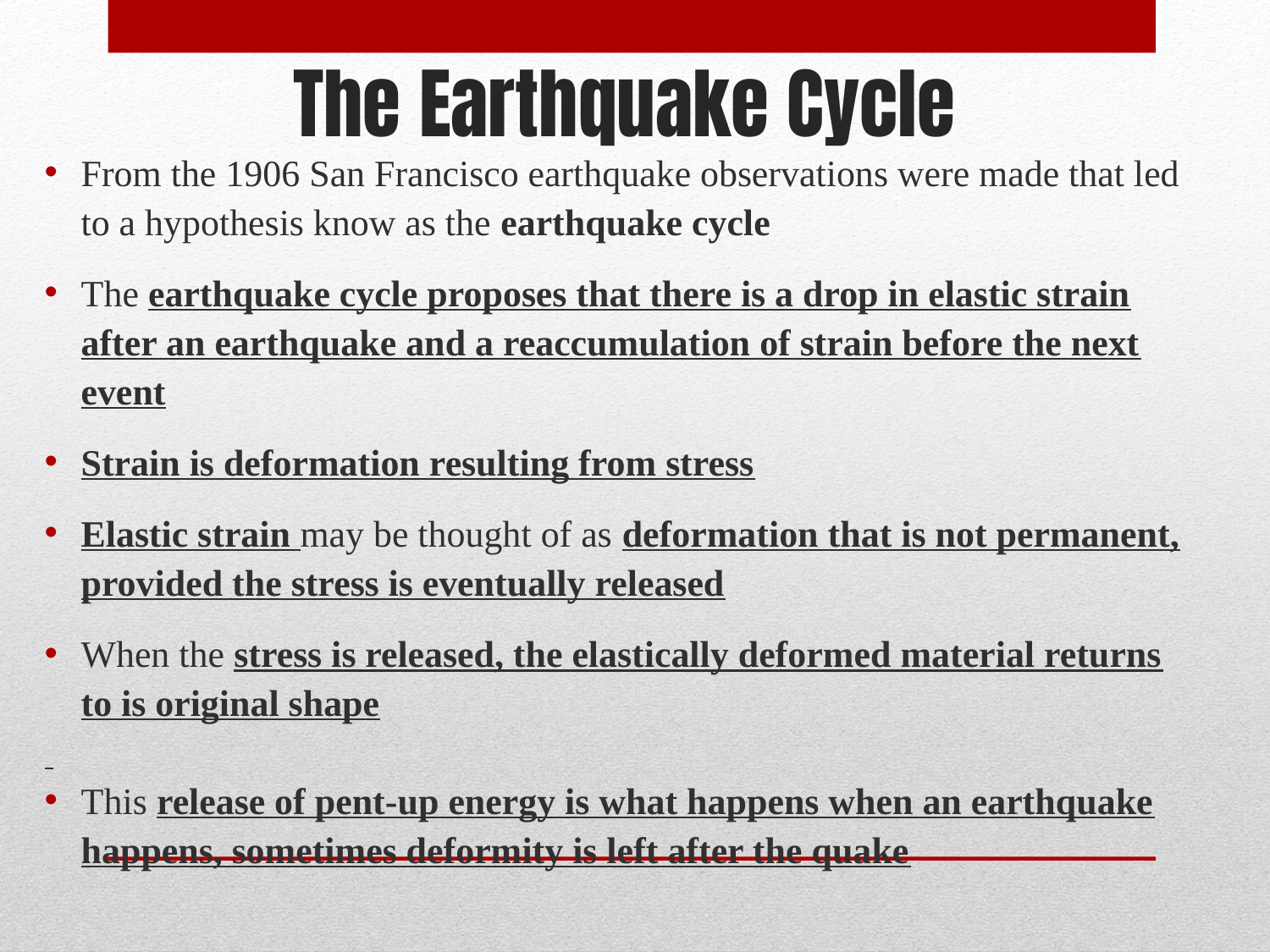

# The Earthquake Cycle
From the 1906 San Francisco earthquake observations were made that led to a hypothesis know as the earthquake cycle

The earthquake cycle proposes that there is a drop in elastic strain after an earthquake and a reaccumulation of strain before the next event

Strain is deformation resulting from stress

Elastic strain may be thought of as deformation that is not permanent, provided the stress is eventually released

When the stress is released, the elastically deformed material returns to is original shape

This release of pent-up energy is what happens when an earthquake happens, sometimes deformity is left after the quake